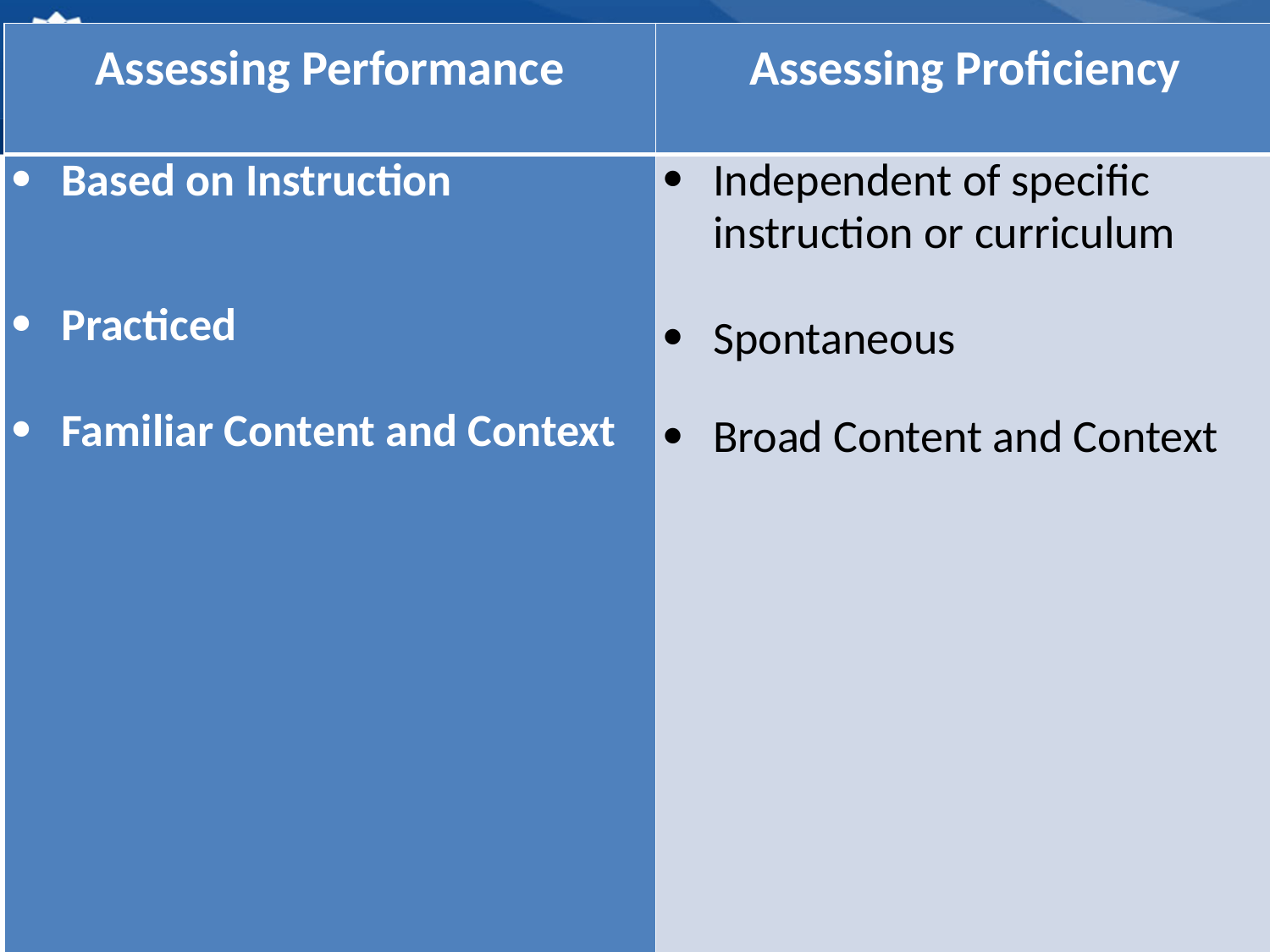

| Assessing Performance | Assessing Proficiency |
| --- | --- |
| Based on Instruction    Practiced  Familiar Content and Context | Independent of specific instruction or curriculum   Spontaneous  Broad Content and Context |
#